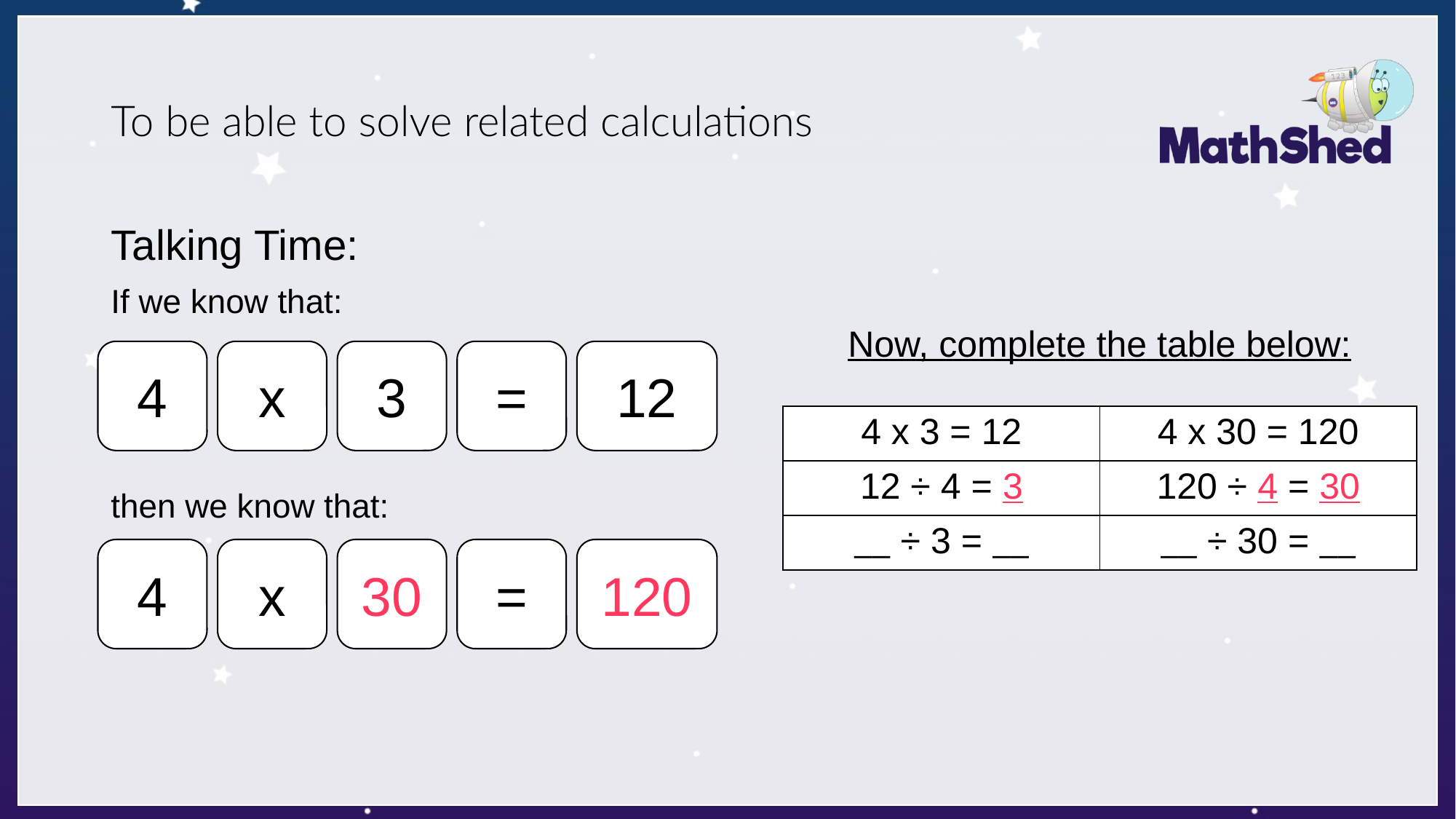

# To be able to solve related calculations
Talking Time:
If we know that:

then we know that:

Now, complete the table below:
4
x
3
=
12
| 4 x 3 = 12 | 4 x 30 = 120 |
| --- | --- |
| 12 ÷ 4 = 3 | 120 ÷ 4 = 30 |
| \_\_ ÷ 3 = \_\_ | \_\_ ÷ 30 = \_\_ |
4
x
30
=
120